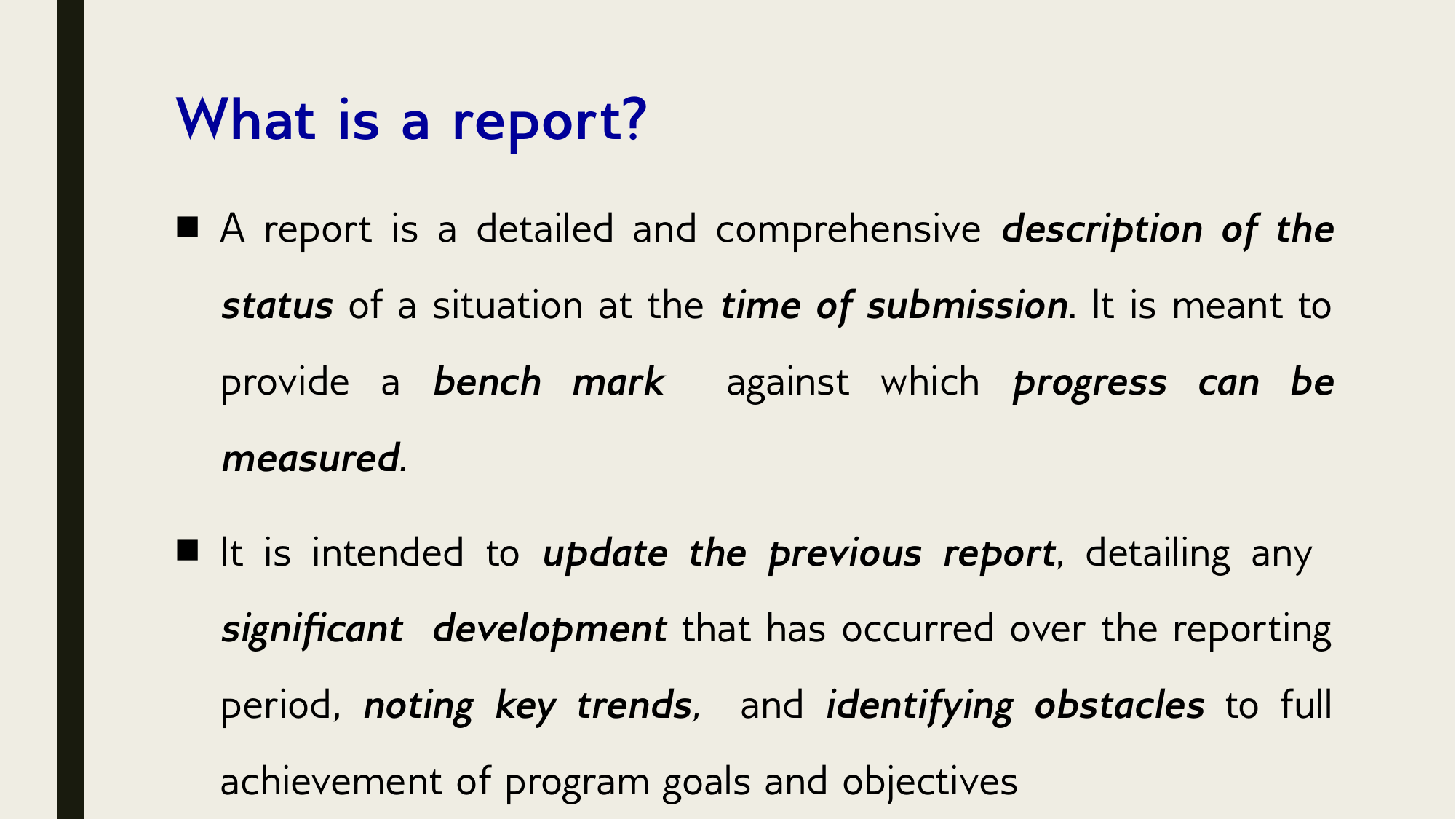

# What is a report?
A report is a detailed and comprehensive description of the status of a situation at the time of submission. It is meant to provide a bench mark  against which progress can be measured.
It is intended to update the previous report, detailing any  significant  development that has occurred over the reporting period, noting key trends,  and identifying obstacles to full achievement of program goals and objectives